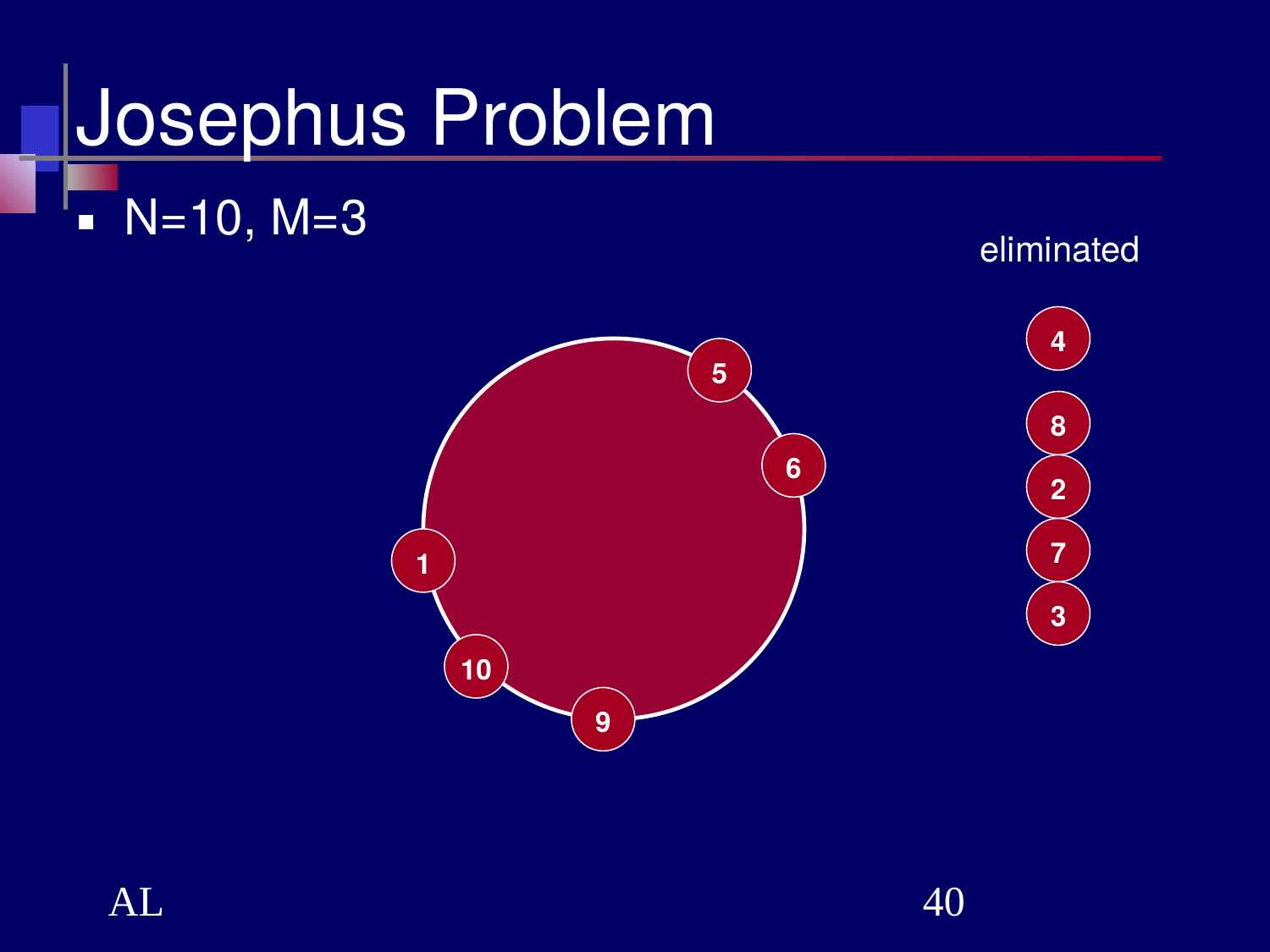

# Josephus Problem
N=10, M=3

eliminated

4

5

8

6

2

7

1

3

10

9
AL
40